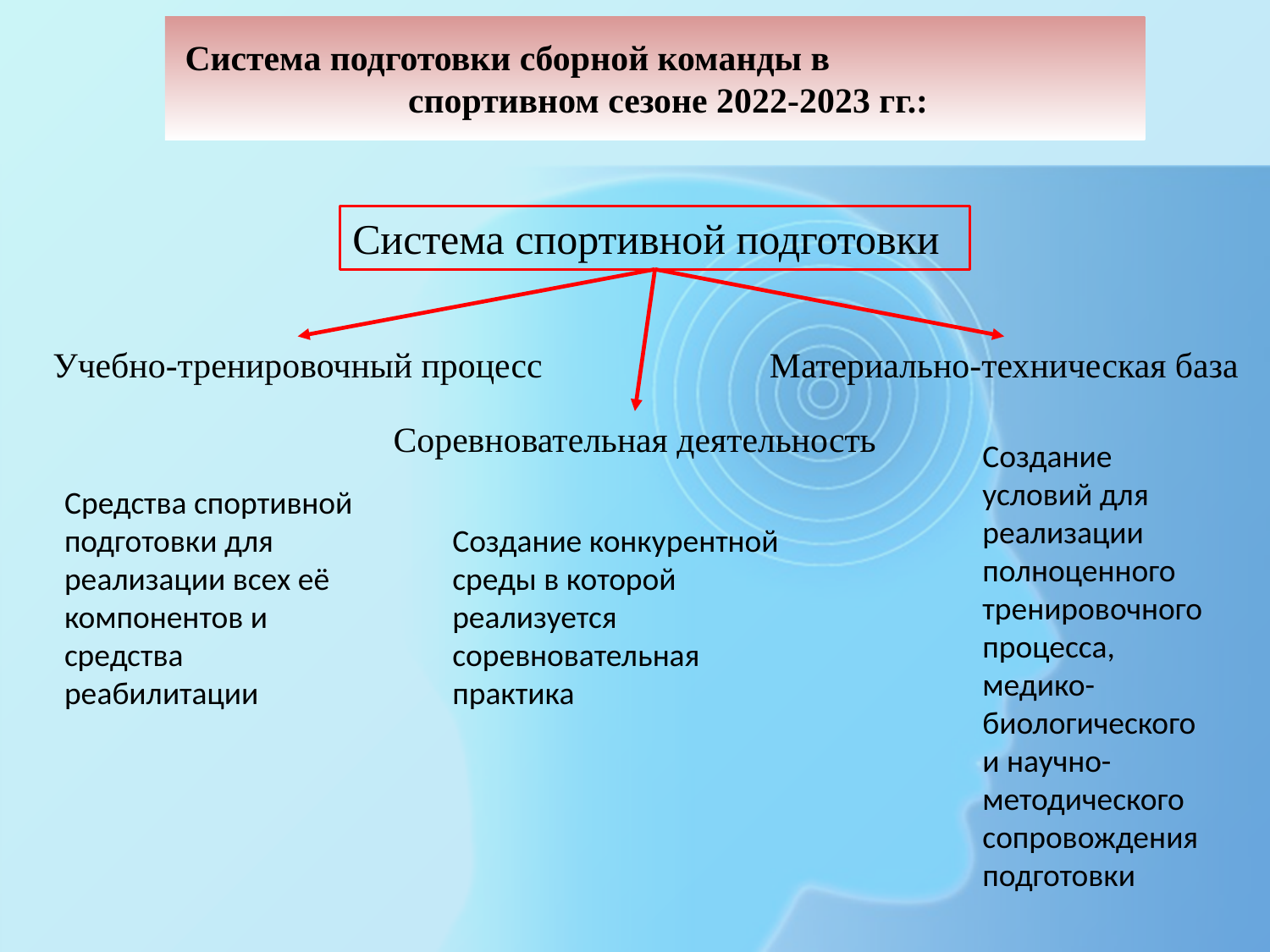

# Система подготовки сборной команды в                                      спортивном сезоне 2022-2023 гг.:
Система спортивной подготовки
Учебно-тренировочный процесс
Материально-техническая база
Соревновательная деятельность
Создание условий для реализации полноценного тренировочного процесса, медико-биологического и научно-методического сопровождения подготовки
Средства спортивной подготовки для реализации всех её компонентов и средства реабилитации
Создание конкурентной среды в которой реализуется соревновательная практика